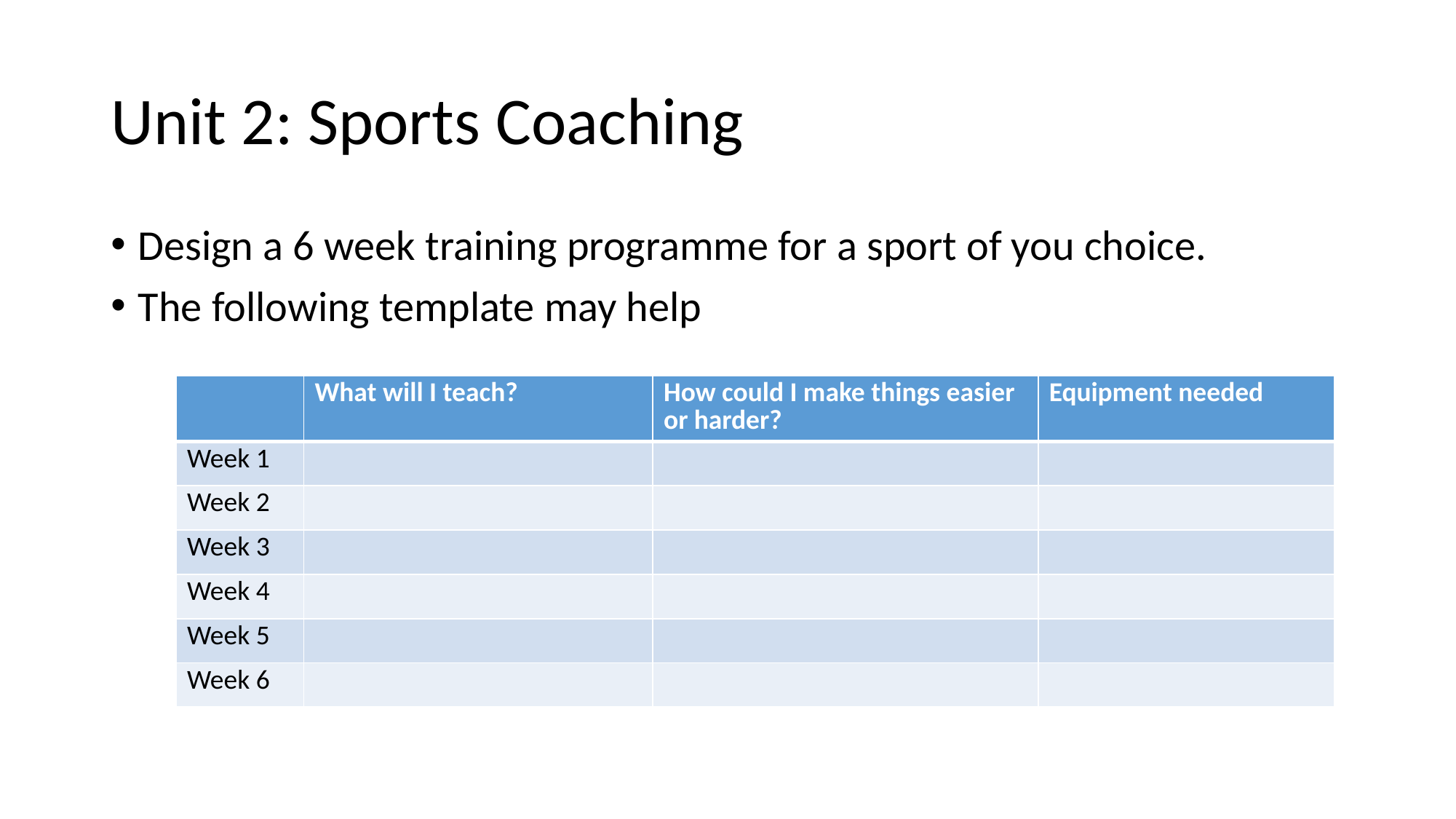

# Unit 2: Sports Coaching
Design a 6 week training programme for a sport of you choice.
The following template may help

|  | What will I teach? | How could I make things easier or harder? | Equipment needed |
| --- | --- | --- | --- |
| Week 1 |  |  |  |
| Week 2 |  |  |  |
| Week 3 |  |  |  |
| Week 4 |  |  |  |
| Week 5 |  |  |  |
| Week 6 |  |  |  |